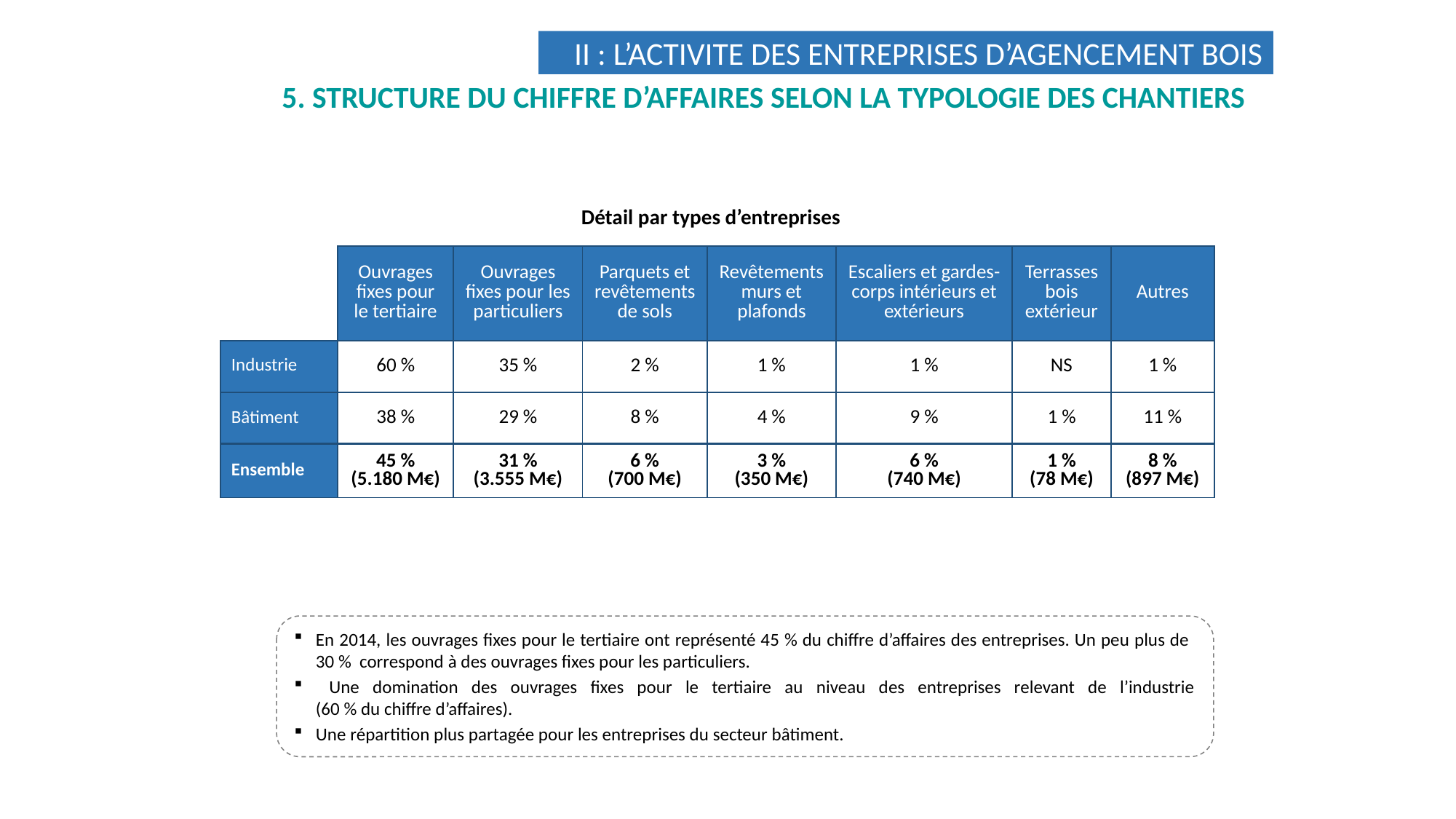

II : L’ACTIVITE DES ENTREPRISES D’AGENCEMENT BOIS
5. STRUCTURE DU CHIFFRE D’AFFAIRES SELON LA TYPOLOGIE DES CHANTIERS
Détail par types d’entreprises
|  | Ouvrages fixes pour le tertiaire | Ouvrages fixes pour les particuliers | Parquets et revêtements de sols | Revêtements murs et plafonds | Escaliers et gardes-corps intérieurs et extérieurs | Terrasses bois extérieur | Autres |
| --- | --- | --- | --- | --- | --- | --- | --- |
| Industrie | 60 % | 35 % | 2 % | 1 % | 1 % | NS | 1 % |
| Bâtiment | 38 % | 29 % | 8 % | 4 % | 9 % | 1 % | 11 % |
| Ensemble | 45 % (5.180 M€) | 31 % (3.555 M€) | 6 % (700 M€) | 3 % (350 M€) | 6 % (740 M€) | 1 % (78 M€) | 8 % (897 M€) |
En 2014, les ouvrages fixes pour le tertiaire ont représenté 45 % du chiffre d’affaires des entreprises. Un peu plus de
30 %  correspond à des ouvrages fixes pour les particuliers.
 Une domination des ouvrages fixes pour le tertiaire au niveau des entreprises relevant de l’industrie
(60 % du chiffre d’affaires).
Une répartition plus partagée pour les entreprises du secteur bâtiment.
15/60